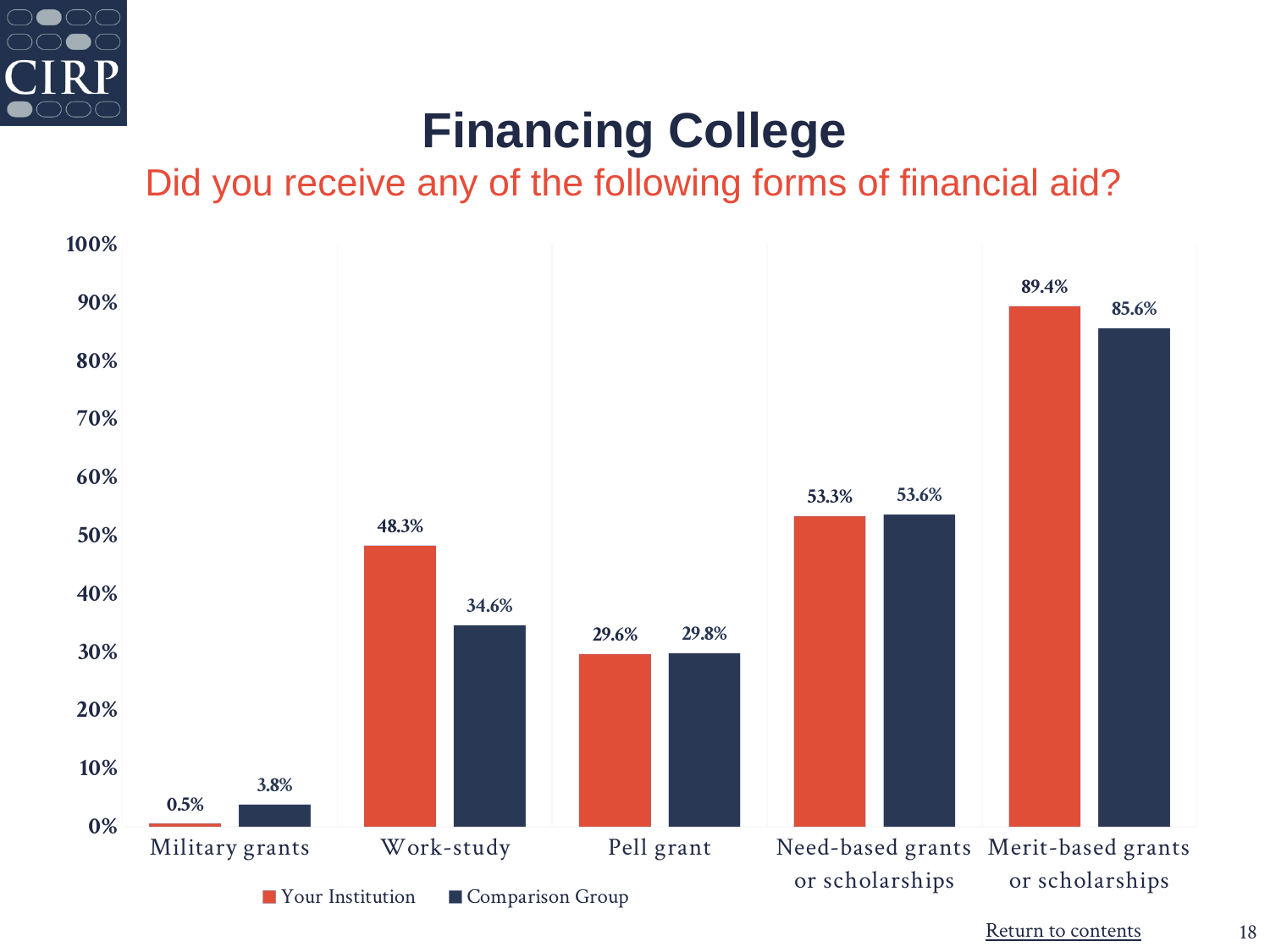

# Financing College Did you receive any of the following forms of financial aid?

### Chart

| Category | Your Institution | Comparison Group |
|---|---|---|
| Military grants | 0.005 | 0.038 |
| Work-study | 0.483 | 0.346 |
| Pell grant | 0.296 | 0.298 |
| Need-based grants or scholarships | 0.533 | 0.536 |
| Merit-based grants or scholarships | 0.894 | 0.856 |
18